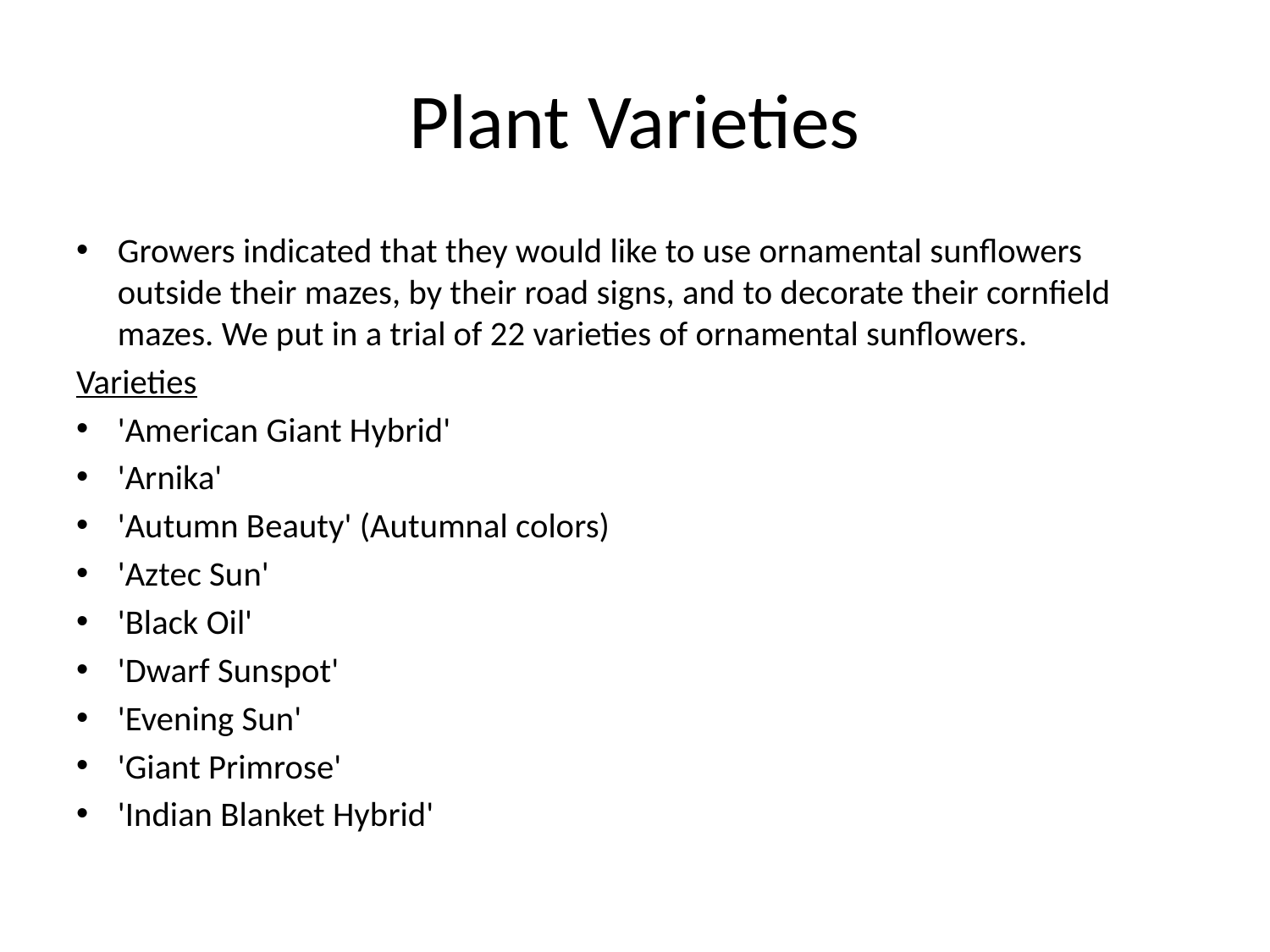

# Plant Varieties
Growers indicated that they would like to use ornamental sunflowers outside their mazes, by their road signs, and to decorate their cornfield mazes. We put in a trial of 22 varieties of ornamental sunflowers.
Varieties
'American Giant Hybrid'
'Arnika'
'Autumn Beauty' (Autumnal colors)
'Aztec Sun'
'Black Oil'
'Dwarf Sunspot'
'Evening Sun'
'Giant Primrose'
'Indian Blanket Hybrid'